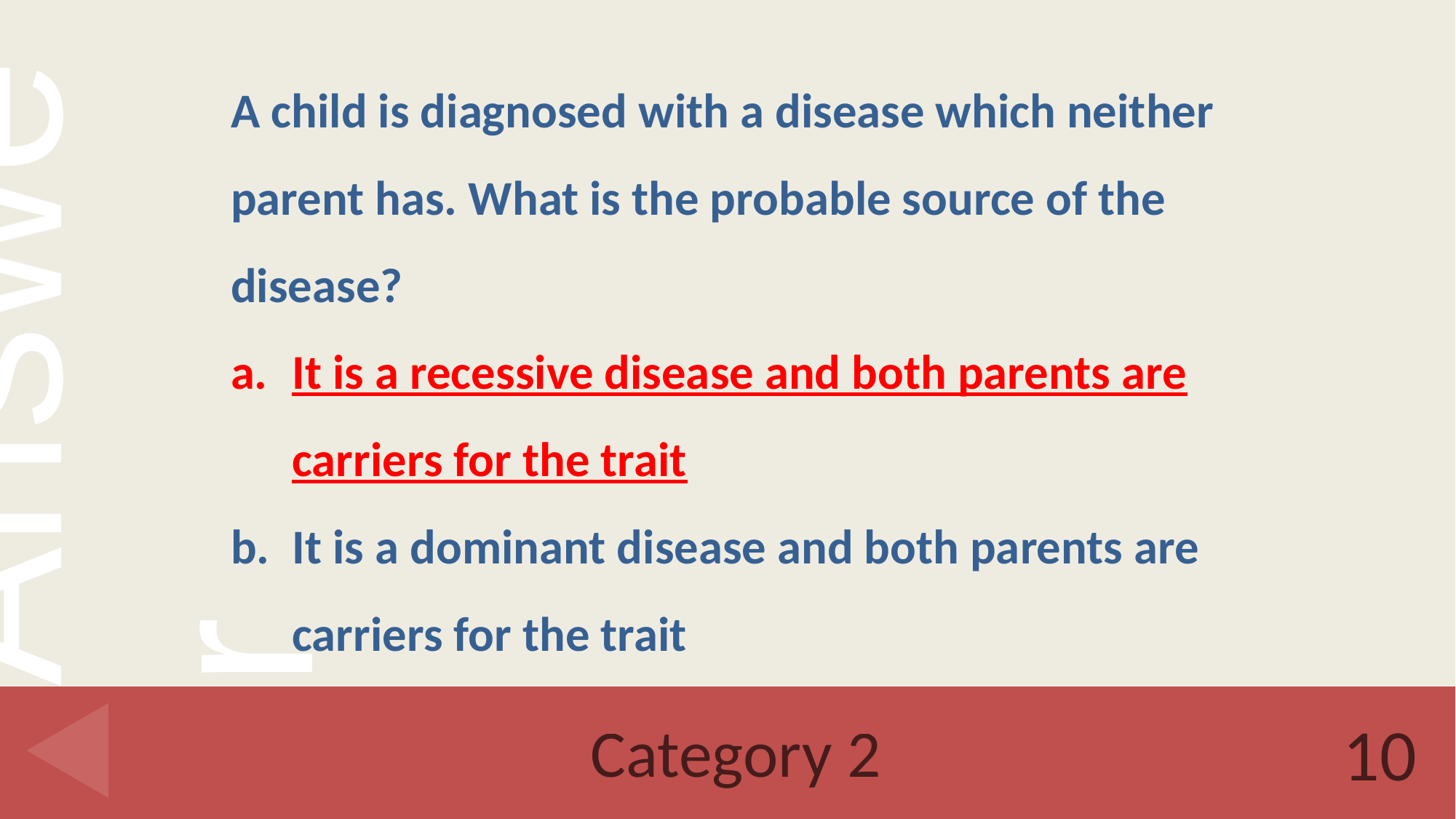

A child is diagnosed with a disease which neither parent has. What is the probable source of the disease?
It is a recessive disease and both parents are carriers for the trait
It is a dominant disease and both parents are carriers for the trait
# Category 2
10